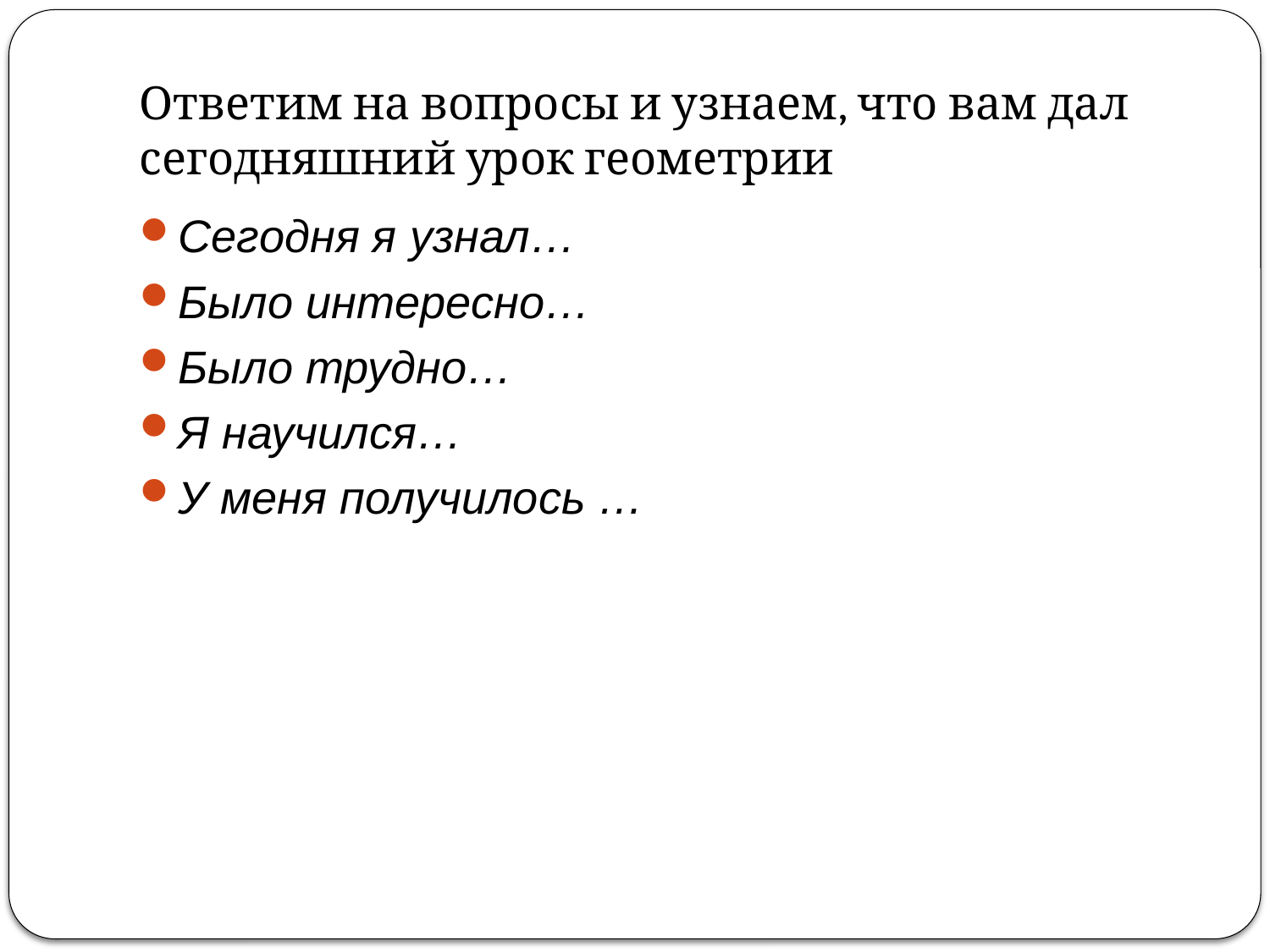

# Ответим на вопросы и узнаем, что вам дал сегодняшний урок геометрии
Сегодня я узнал…
Было интересно…
Было трудно…
Я научился…
У меня получилось …